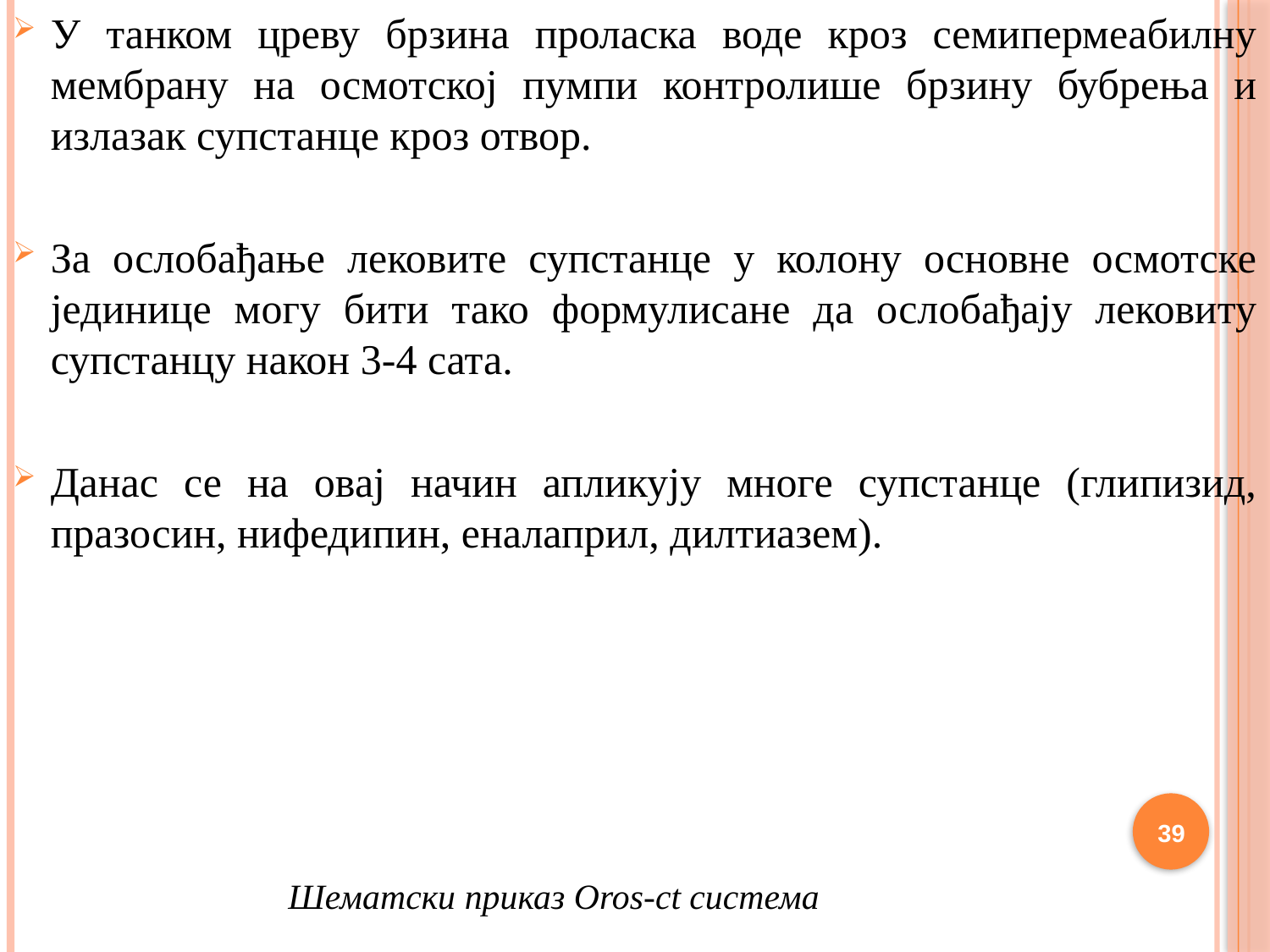

У танком цреву брзина проласка воде кроз семипермеабилну мембрану на осмотској пумпи контролише брзину бубрења и излазак супстанце кроз отвор.

За ослобађање лековите супстанце у колону основне осмотске јединице могу бити тако формулисане да ослобађају лековиту супстанцу након 3-4 сата.

Данас се на овај начин апликују многе супстанце (глипизид, празосин, нифедипин, еналаприл, дилтиазем).

                               Шематски приказ Oros-ct система
39